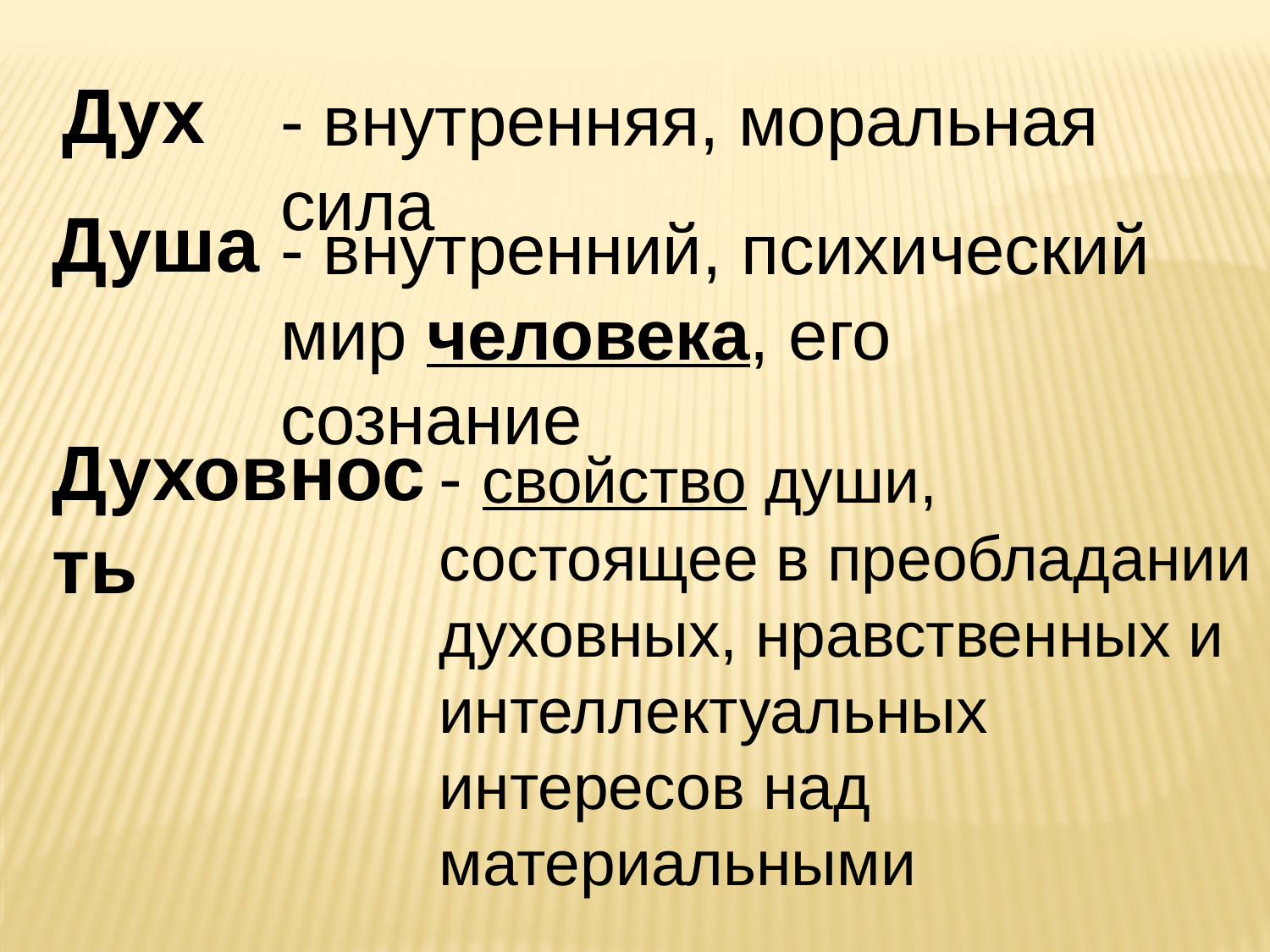

Дух
- внутренняя, моральная сила
Душа
- внутренний, психический мир человека, его сознание

Духовность
- свойство души, состоящее в преобладании духовных, нравственных и интеллектуальных интересов над материальными